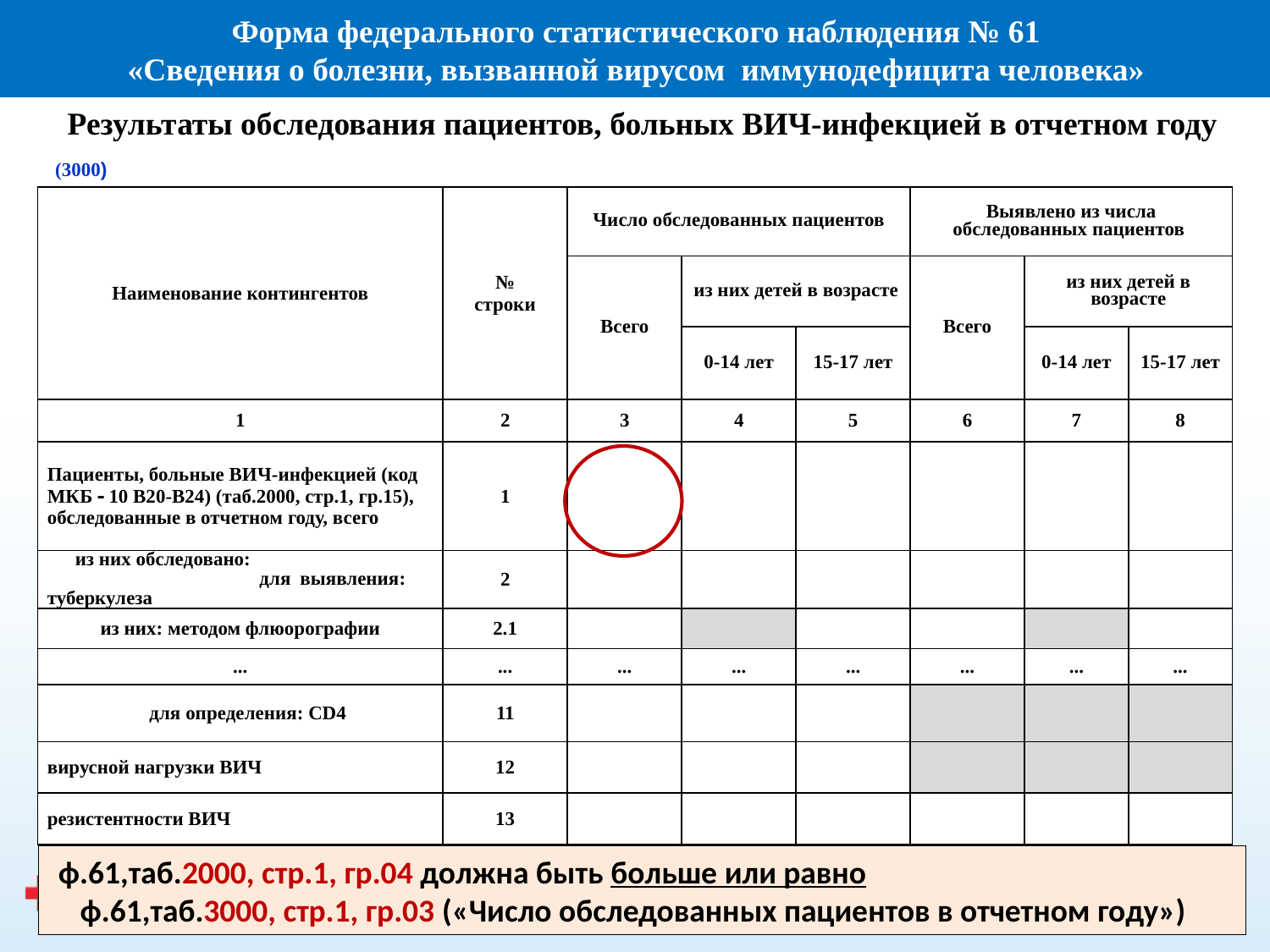

Форма федерального статистического наблюдения № 61
 «Сведения о болезни, вызванной вирусом  иммунодефицита человека»
Результаты обследования пациентов, больных ВИЧ-инфекцией в отчетном году
 (3000)
| Наименование контингентов | № строки | Число обследованных пациентов |  |  | Выявлено из числа обследованных пациентов |  |  |
| --- | --- | --- | --- | --- | --- | --- | --- |
|  |  | Всего | из них детей в возрасте |  | Всего | из них детей в возрасте |  |
|  |  |  | 0-14 лет | 15-17 лет |  | 0-14 лет | 15-17 лет |
| 1 | 2 | 3 | 4 | 5 | 6 | 7 | 8 |
| Пациенты, больные ВИЧ-инфекцией (код МКБ − 10 В20-В24) (таб.2000, стр.1, гр.15), обследованные в отчетном году, всего | 1 |  |  |  |  |  |  |
| из них обследовано: для выявления: туберкулеза | 2 |  |  |  |  |  |  |
| из них: методом флюорографии | 2.1 |  |  |  |  |  |  |
| ... | ... | ... | ... | ... | ... | ... | ... |
| для определения: CD4 | 11 |  |  |  |  |  |  |
| вирусной нагрузки ВИЧ | 12 |  |  |  |  |  |  |
| резистентности ВИЧ | 13 |  |  |  |  |  |  |

 ф.61,таб.2000, стр.1, гр.04 должна быть больше или равно
    ф.61,таб.3000, стр.1, гр.03 («Число обследованных пациентов в отчетном году»)
21